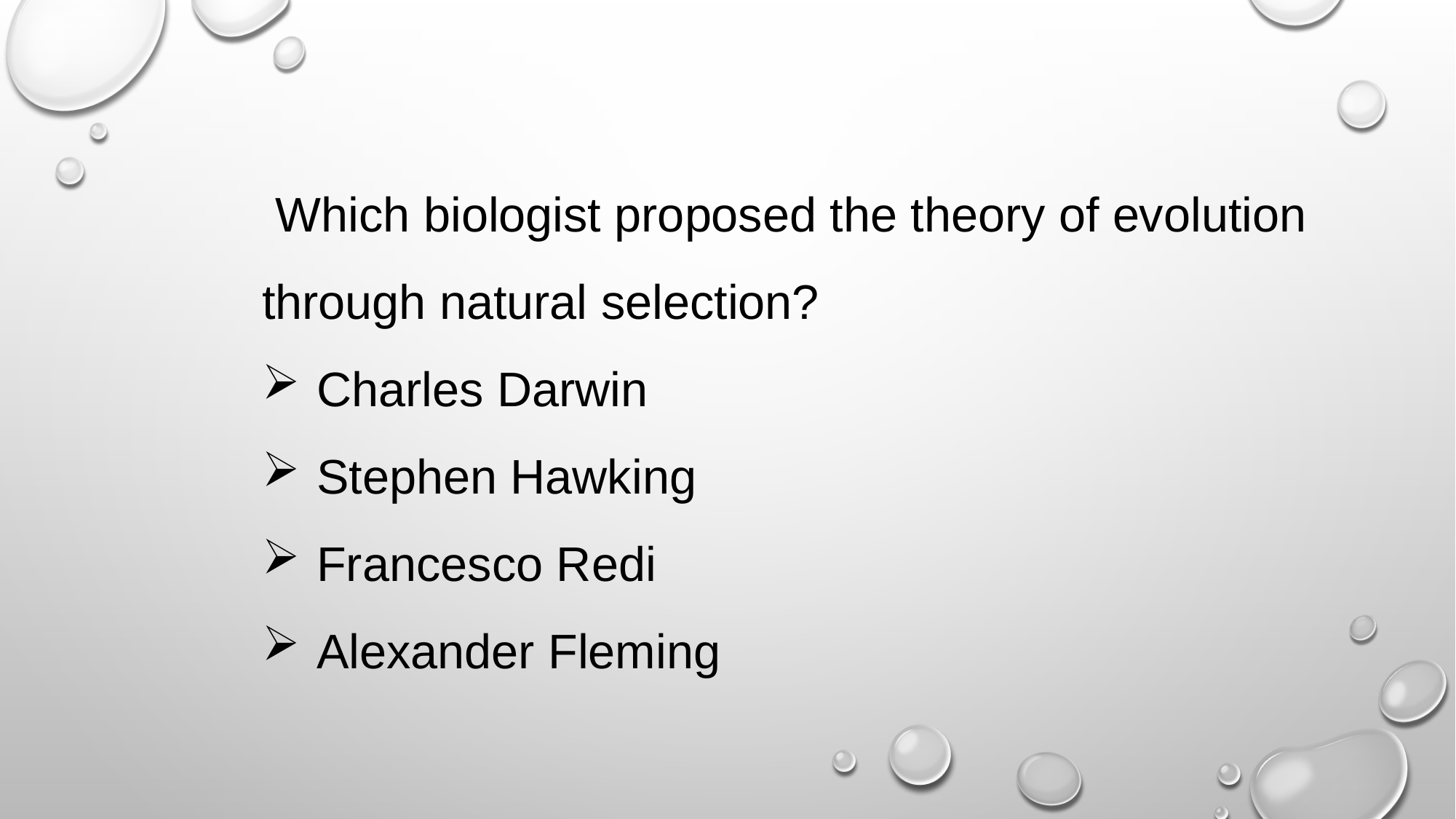

Which biologist proposed the theory of evolution through natural selection?
Charles Darwin
Stephen Hawking
Francesco Redi
Alexander Fleming